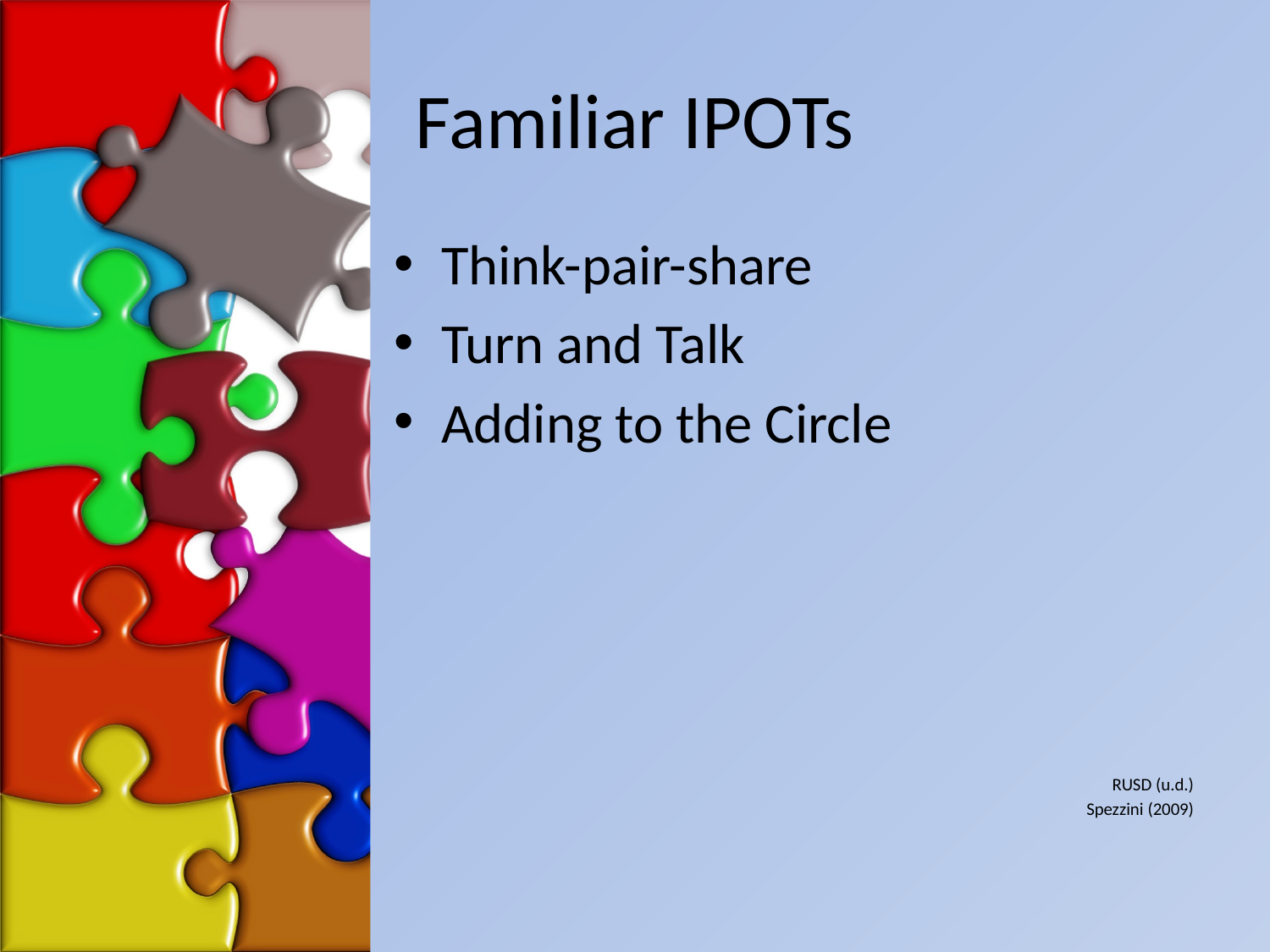

# Familiar IPOTs
Think-pair-share
Turn and Talk
Adding to the Circle

RUSD (u.d.)
Spezzini (2009)